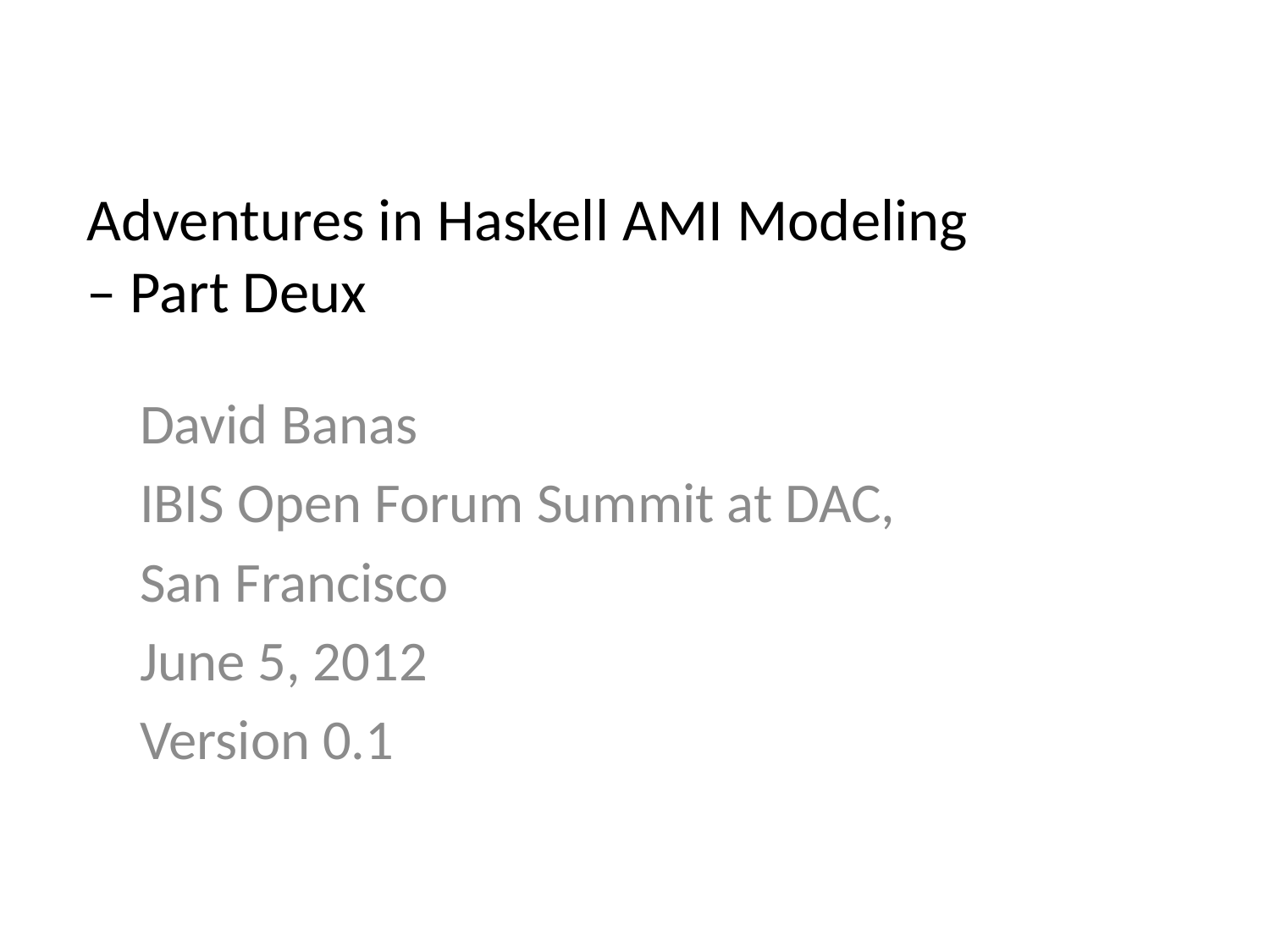

# Adventures in Haskell AMI Modeling – Part Deux
David Banas
IBIS Open Forum Summit at DAC,
San Francisco
June 5, 2012
Version 0.1